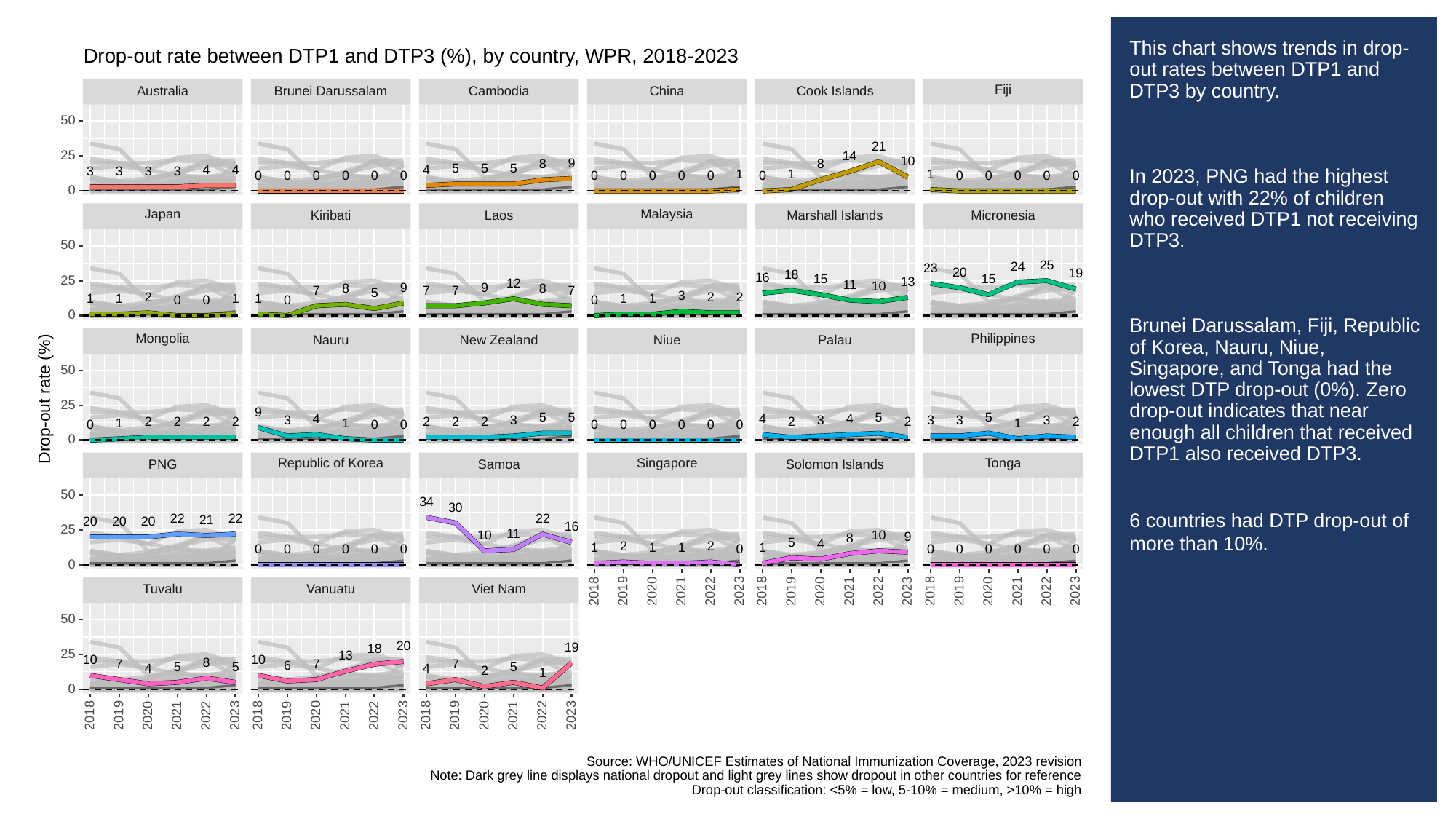

# This chart shows trends in drop-out rates between DTP1 and DTP3 by country.

In 2023, PNG had the highest drop-out with 22% of children who received DTP1 not receiving DTP3.

Brunei Darussalam, Fiji, Republic of Korea, Nauru, Niue, Singapore, and Tonga had the lowest DTP drop-out (0%). Zero drop-out indicates that near enough all children that received DTP1 also received DTP3.

6 countries had DTP drop-out of more than 10%.

Drop-out rate between DTP1 and DTP3 (%), by country, WPR, 2018-2023

Fiji
Cambodia
China
Cook Islands
Australia
Brunei Darussalam

50

21

25
14

10
9
8
8

5
5
5

4
4
4
3
3
3
3
1
1
1
0
0
0
0
0
0
0
0
0
0
0
0
0
0
0
0
0

0

Malaysia
Japan
Kiribati
Laos
Marshall Islands
Micronesia

50

25
24

23
20

19
18
16
15
15
25
13
12

11
10
9
9
8
8

7
7
7
7

5

3
2
2
2
1
1
1
1
1
1
0
0
0
0

0

Mongolia
Philippines
Nauru
New Zealand
Niue
Palau

50

Drop-out rate (%)

25

9

5
5
5
5

4
4
4
3
3
3
3
3
3
2
2
2
2
2
2
2
2
2
2
1
1
1
0
0
0
0
0
0
0
0
0

0

Singapore
Republic of Korea
Tonga
PNG
Samoa
Solomon Islands

50

34
30

22
22
22
21
20
20
20

16
25

11
10
10
9
8

5

4
2
2
1
1
1
1
0
0
0
0
0
0
0
0
0
0
0
0
0

0

Tuvalu
Vanuatu
Viet Nam
2023
2023
2023
2018
2019
2020
2021
2022
2018
2019
2020
2021
2022
2018
2019
2020
2021
2022

50

20

19
18
25
13

10
10
8

7
7
7
6

5
5
5

4
4
2
1

0

2023
2023
2023
2018
2019
2020
2021
2022
2018
2019
2020
2021
2022
2018
2019
2020
2021
2022
Source: WHO/UNICEF Estimates of National Immunization Coverage, 2023 revision
Note: Dark grey line displays national dropout and light grey lines show dropout in other countries for reference
Drop-out classification: <5% = low, 5-10% = medium, >10% = high